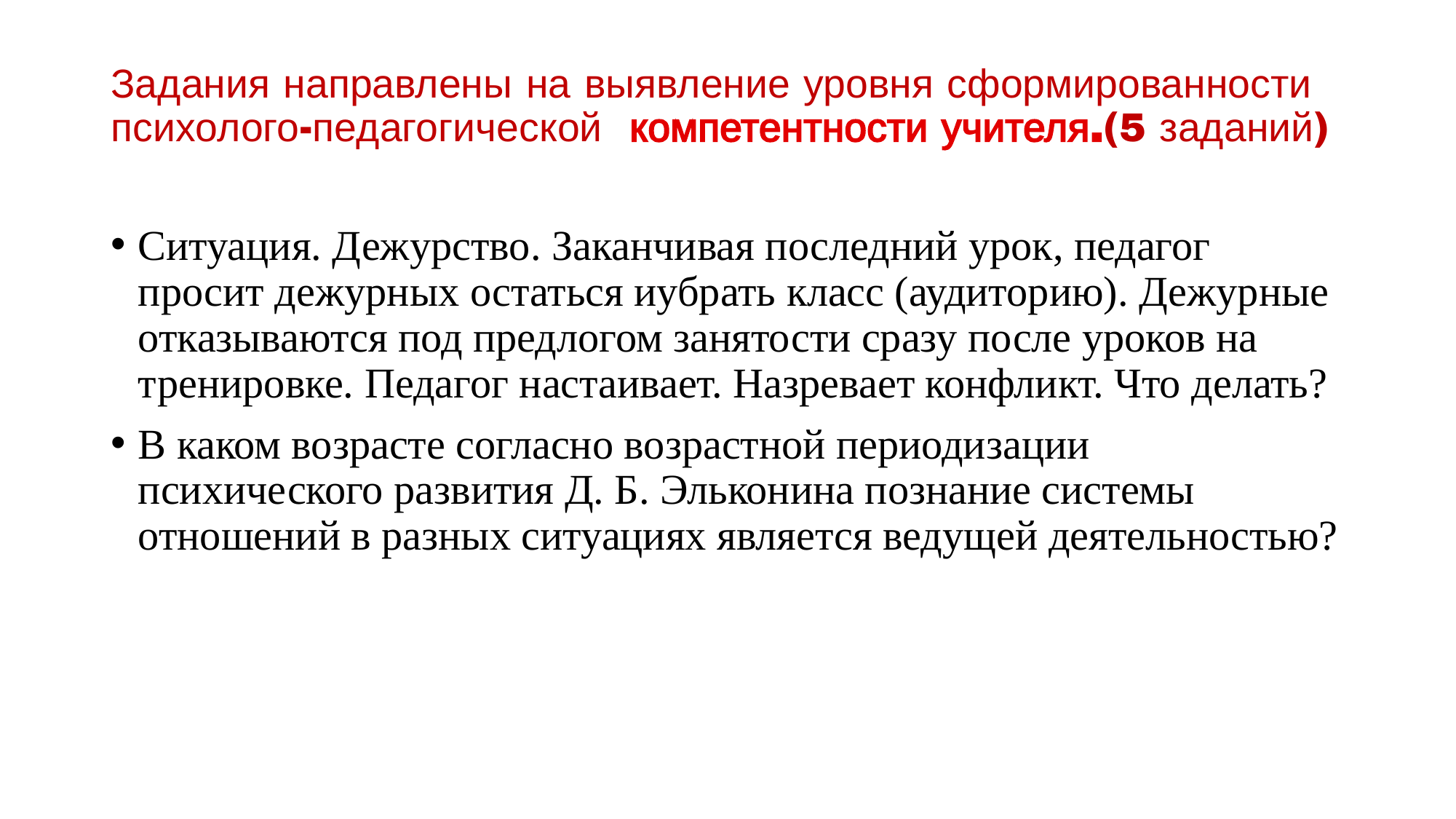

# Задания направлены на выявление уровня сформированности психолого-педагогической  компетентности учителя.(5 заданий)
Ситуация. Дежурство. Заканчивая последний урок, педагог просит дежурных остаться иубрать класс (аудиторию). Дежурные отказываются под предлогом занятости сразу после уроков на тренировке. Педагог настаивает. Назревает конфликт. Что делать?
В каком возрасте согласно возрастной периодизации психического развития Д. Б. Эльконина познание системы отношений в разных ситуациях является ведущей деятельностью?